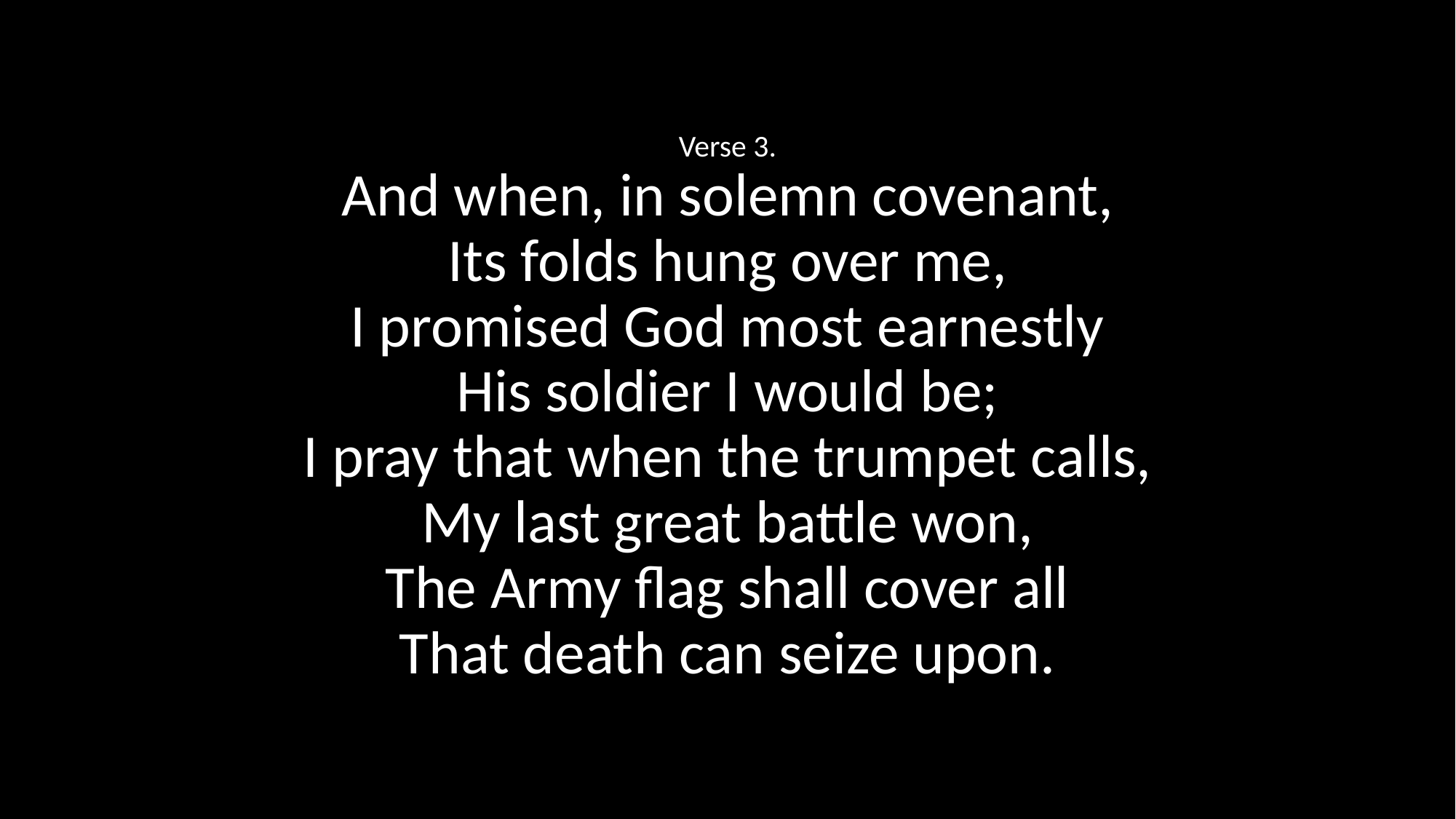

Verse 3.
And when, in solemn covenant,
Its folds hung over me,
I promised God most earnestly
His soldier I would be;
I pray that when the trumpet calls,
My last great battle won,
The Army flag shall cover all
That death can seize upon.